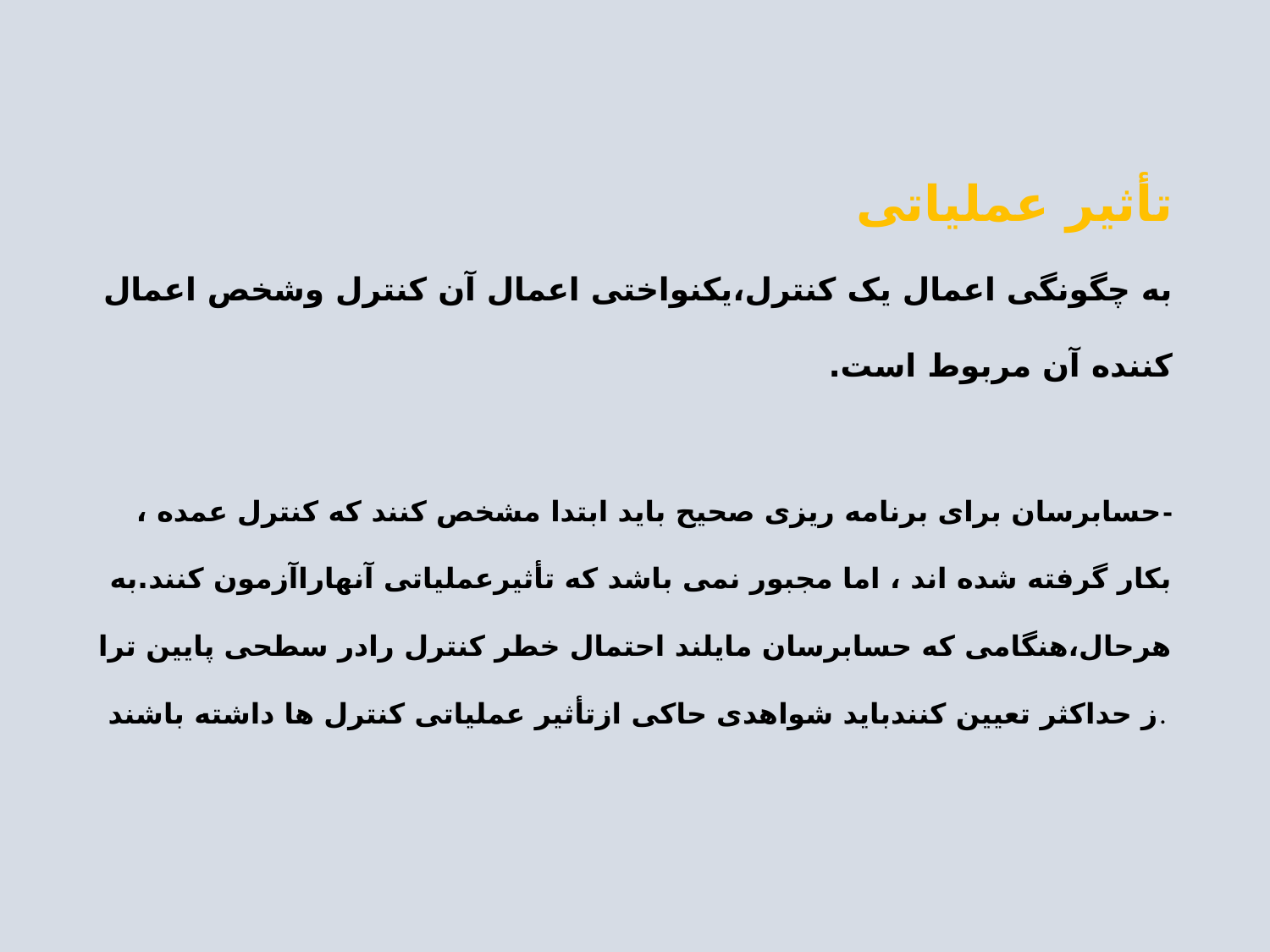

# تأثیر عملیاتی به چگونگی اعمال یک کنترل،یکنواختی اعمال آن کنترل وشخص اعمال کننده آن مربوط است. -حسابرسان برای برنامه ریزی صحیح باید ابتدا مشخص کنند که کنترل عمده ، بکار گرفته شده اند ، اما مجبور نمی باشد که تأثیرعملیاتی آنهاراآزمون کنند.به هرحال،هنگامی که حسابرسان مایلند احتمال خطر کنترل رادر سطحی پایین ترا ز حداکثر تعیین کنندباید شواهدی حاکی ازتأثیر عملیاتی کنترل ها داشته باشند.